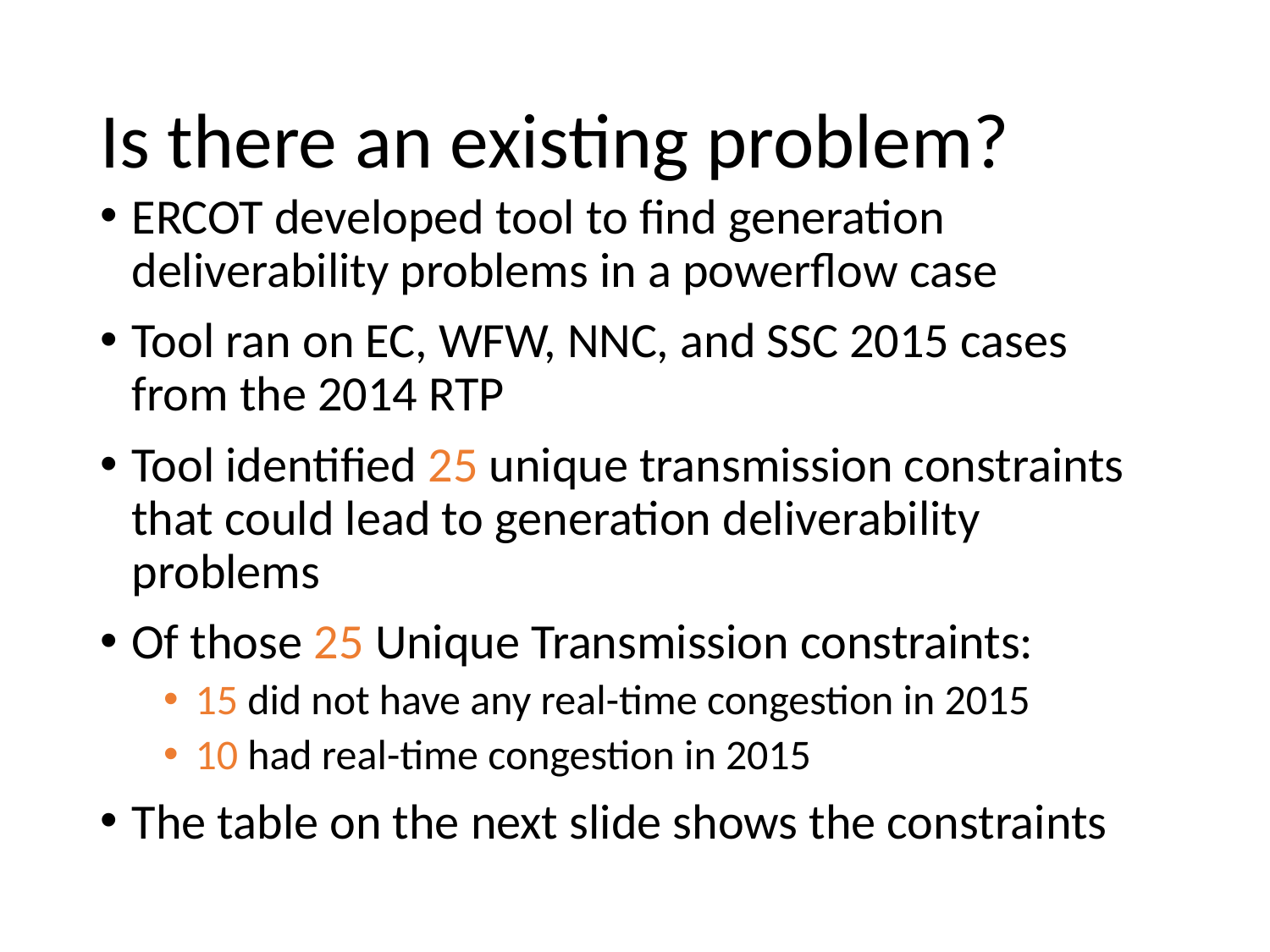

# Is there an existing problem?
ERCOT developed tool to find generation deliverability problems in a powerflow case
Tool ran on EC, WFW, NNC, and SSC 2015 cases from the 2014 RTP
Tool identified 25 unique transmission constraints that could lead to generation deliverability problems
Of those 25 Unique Transmission constraints:
15 did not have any real-time congestion in 2015
10 had real-time congestion in 2015
The table on the next slide shows the constraints